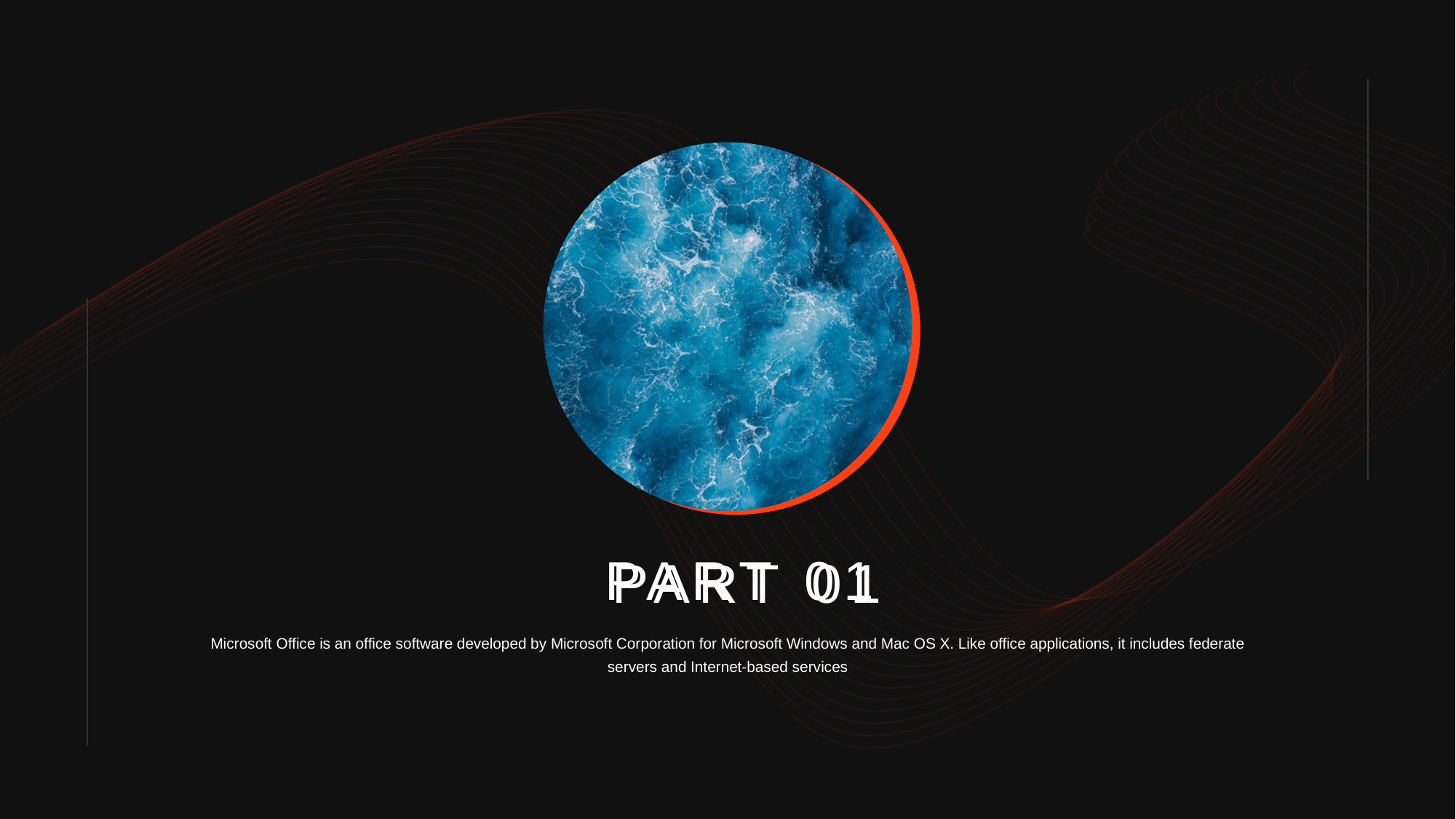

PART 01
 PART 01
Microsoft Office is an office software developed by Microsoft Corporation for Microsoft Windows and Mac OS X. Like office applications, it includes federate servers and Internet-based services